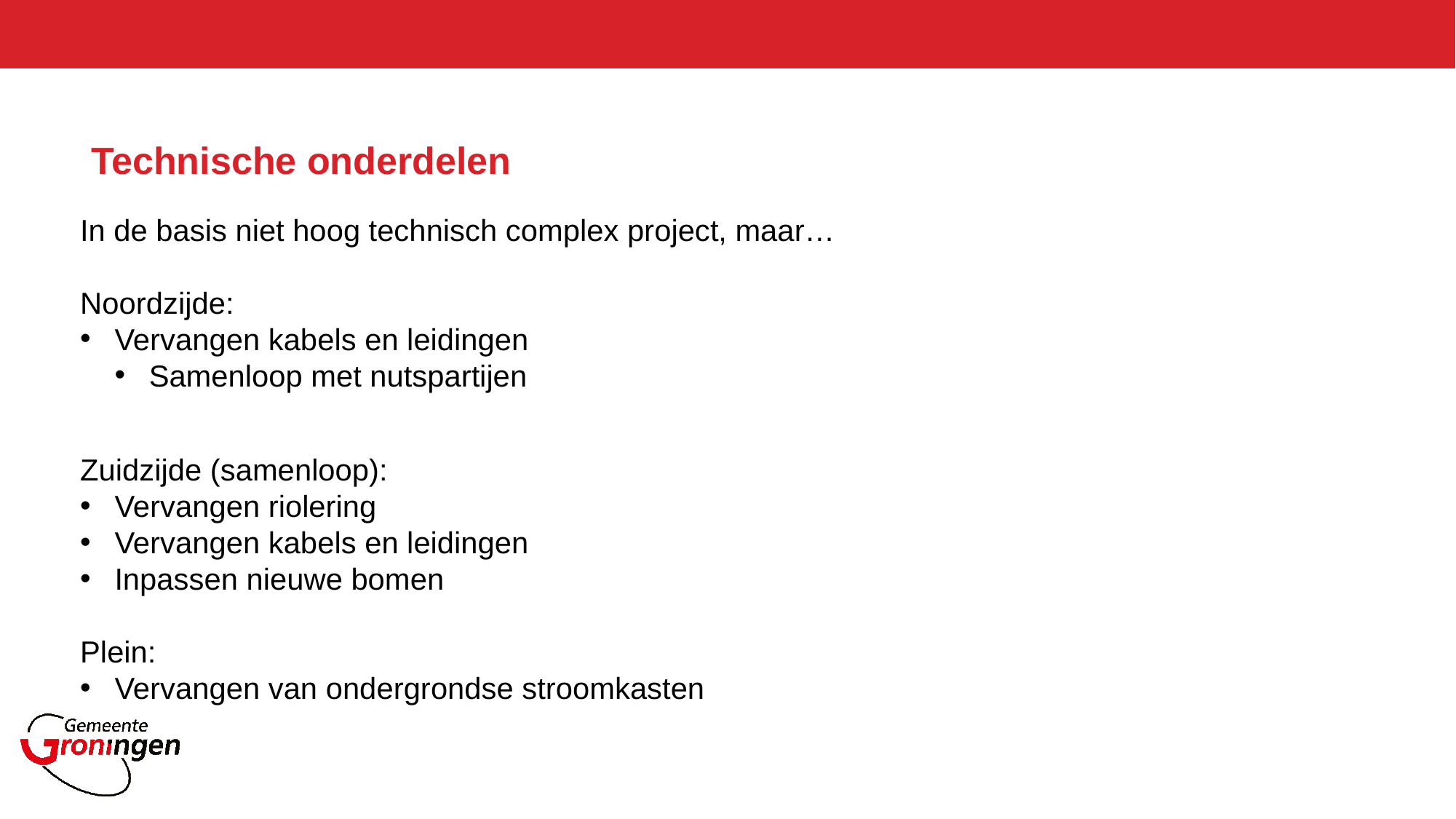

# Technische onderdelen
In de basis niet hoog technisch complex project, maar…

Noordzijde:
Vervangen kabels en leidingen
Samenloop met nutspartijen

Zuidzijde (samenloop):
Vervangen riolering
Vervangen kabels en leidingen
Inpassen nieuwe bomen

Plein:
Vervangen van ondergrondse stroomkasten